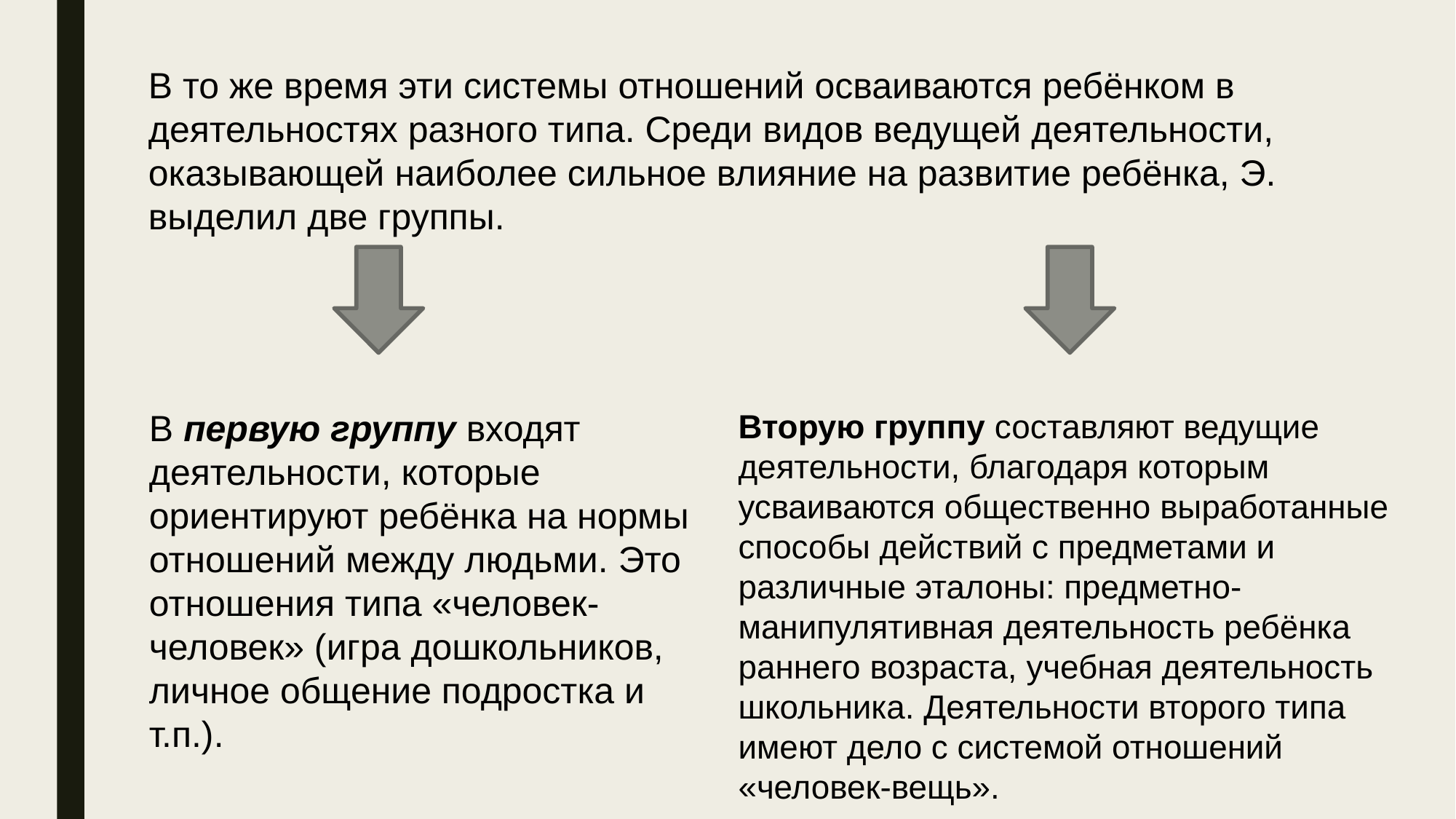

В то же время эти системы отношений осваиваются ребёнком в деятельностях разного типа. Среди видов ведущей деятельности, оказывающей наиболее сильное влияние на развитие ребёнка, Э. выделил две группы.

В первую группу входят деятельности, которые ориентируют ребёнка на нормы отношений между людьми. Это отношения типа «человек-человек» (игра дошкольников, личное общение подростка и т.п.).
Вторую группу составляют ведущие деятельности, благодаря которым усваиваются общественно выработанные способы действий с предметами и различные эталоны: предметно-манипулятивная деятельность ребёнка раннего возраста, учебная деятельность школьника. Деятельности второго типа имеют дело с системой отношений «человек-вещь».